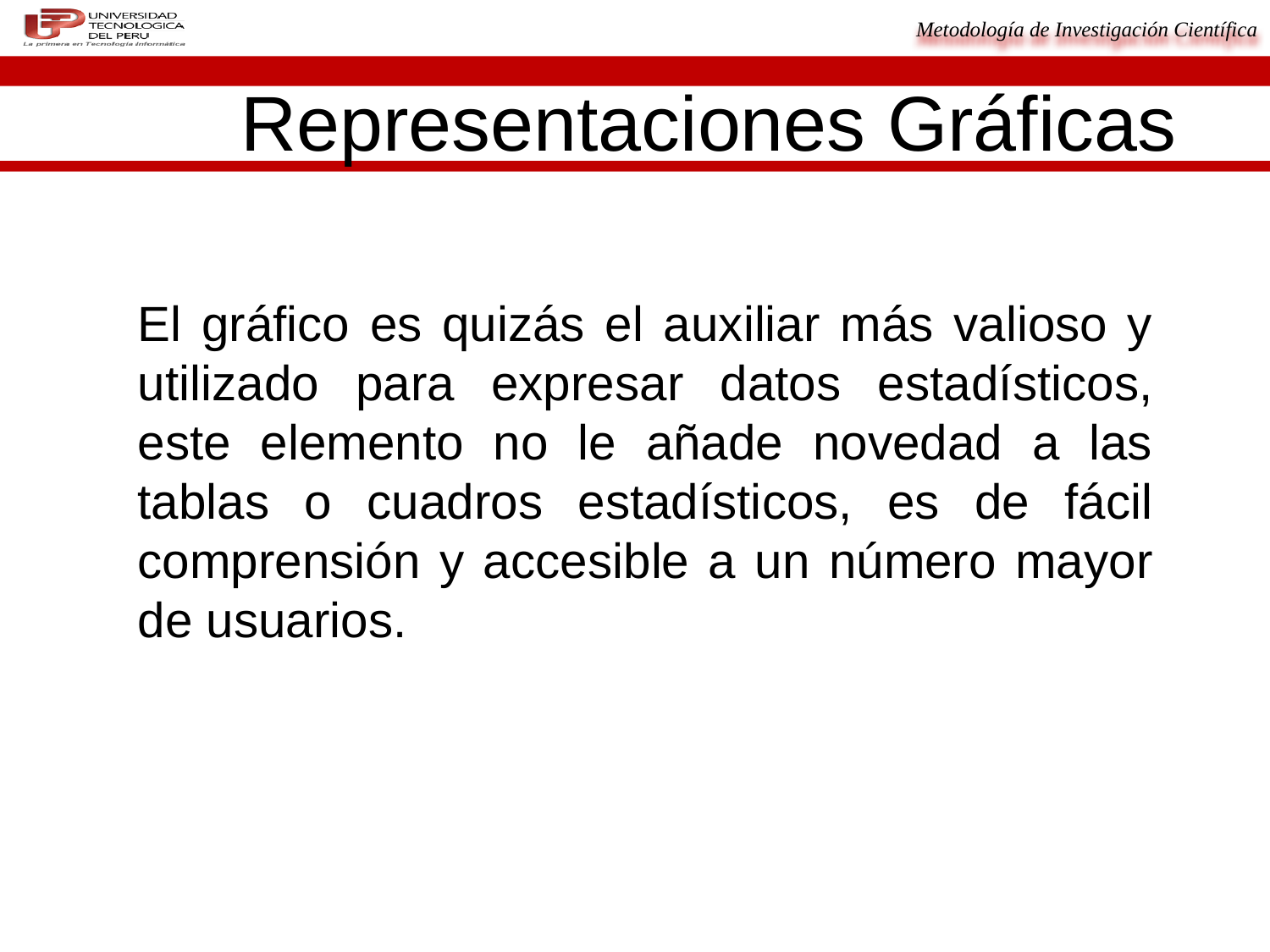

# Representaciones Gráficas
El gráfico es quizás el auxiliar más valioso y utilizado para expresar datos estadísticos, este elemento no le añade novedad a las tablas o cuadros estadísticos, es de fácil comprensión y accesible a un número mayor de usuarios.